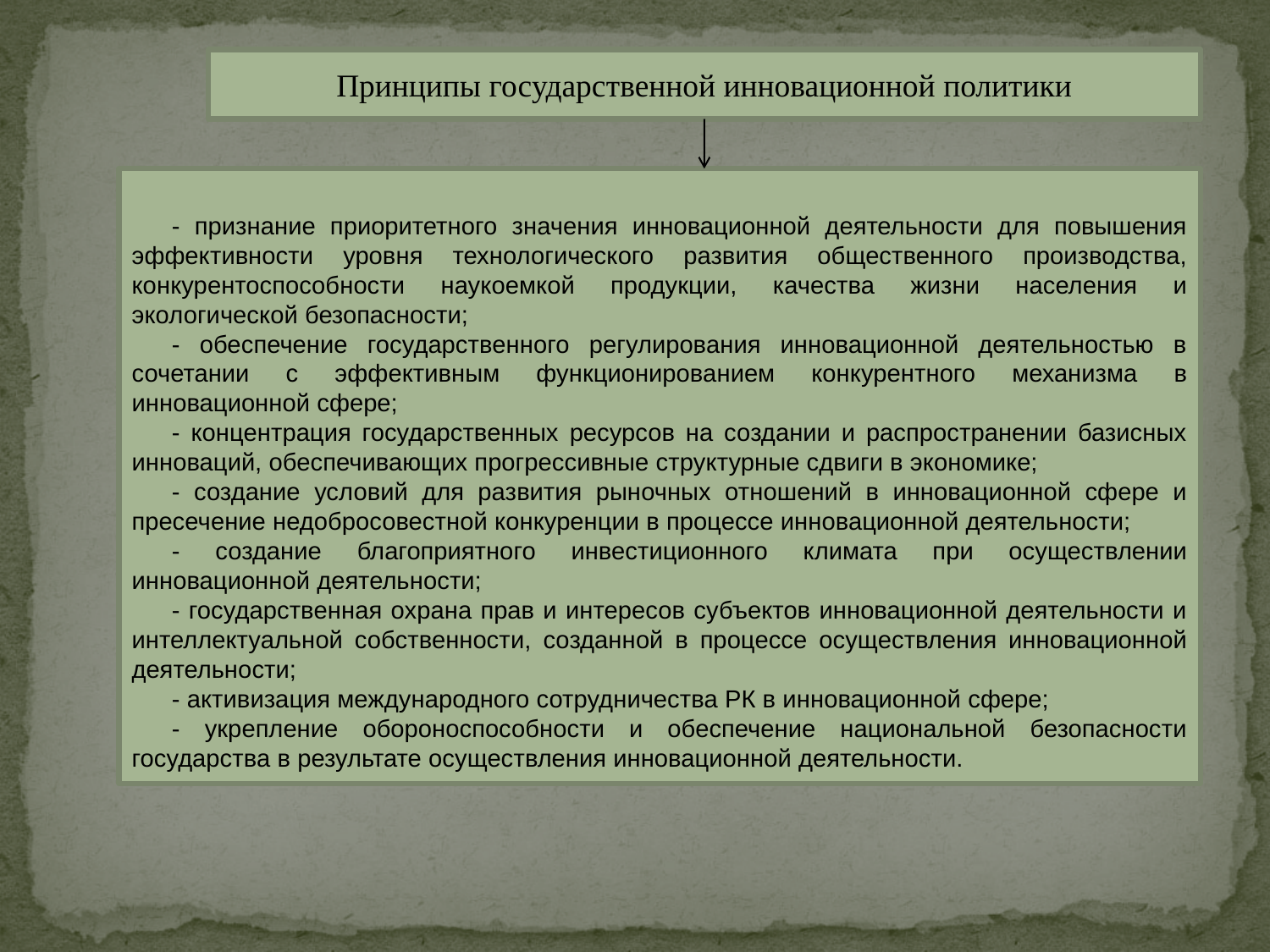

Принципы государственной инновационной политики

- признание приоритетного значения инновационной деятельности для повышения эффективности уровня технологического развития общественного производства, конкурентоспособности наукоемкой продукции, качества жизни населения и экологической безопасности;
- обеспечение государственного регулирования инновационной деятельностью в сочетании с эффективным функционированием конкурентного механизма в инновационной сфере;
- концентрация государственных ресурсов на создании и распространении базисных инноваций, обеспечивающих прогрессивные структурные сдвиги в экономике;
- создание условий для развития рыночных отношений в инновационной сфере и пресечение недобросовестной конкуренции в процессе инновационной деятельности;
- создание благоприятного инвестиционного климата при осуществлении инновационной деятельности;
- государственная охрана прав и интересов субъектов инновационной деятельности и интеллектуальной собственности, созданной в процессе осуществления инновационной деятельности;
- активизация международного сотрудничества РК в инновационной сфере;
- укрепление обороноспособности и обеспечение национальной безопасности государства в результате осуществления инновационной деятельности.